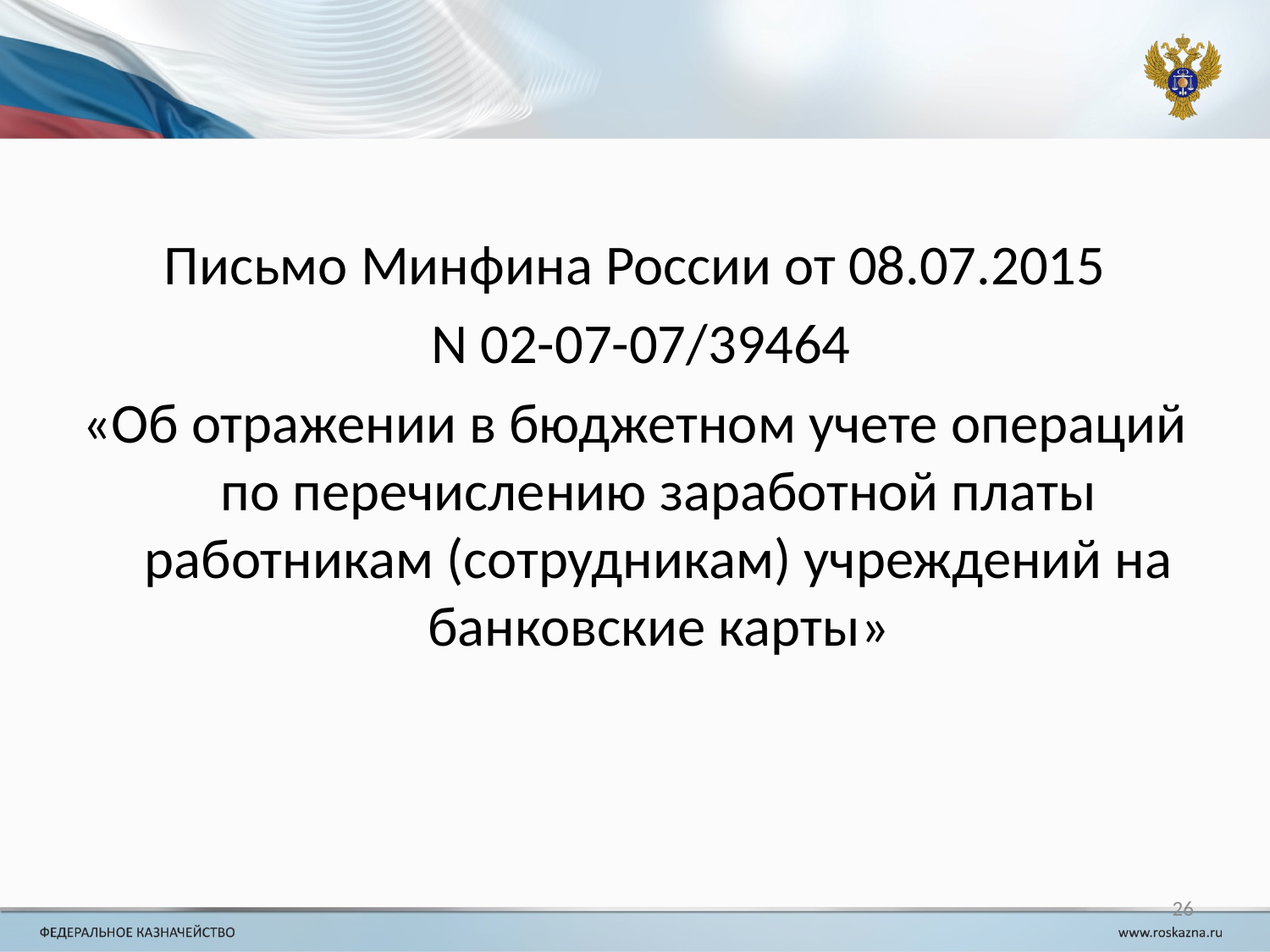

#
Письмо Минфина России от 08.07.2015
 N 02-07-07/39464
«Об отражении в бюджетном учете операций по перечислению заработной платы работникам (сотрудникам) учреждений на банковские карты»

26